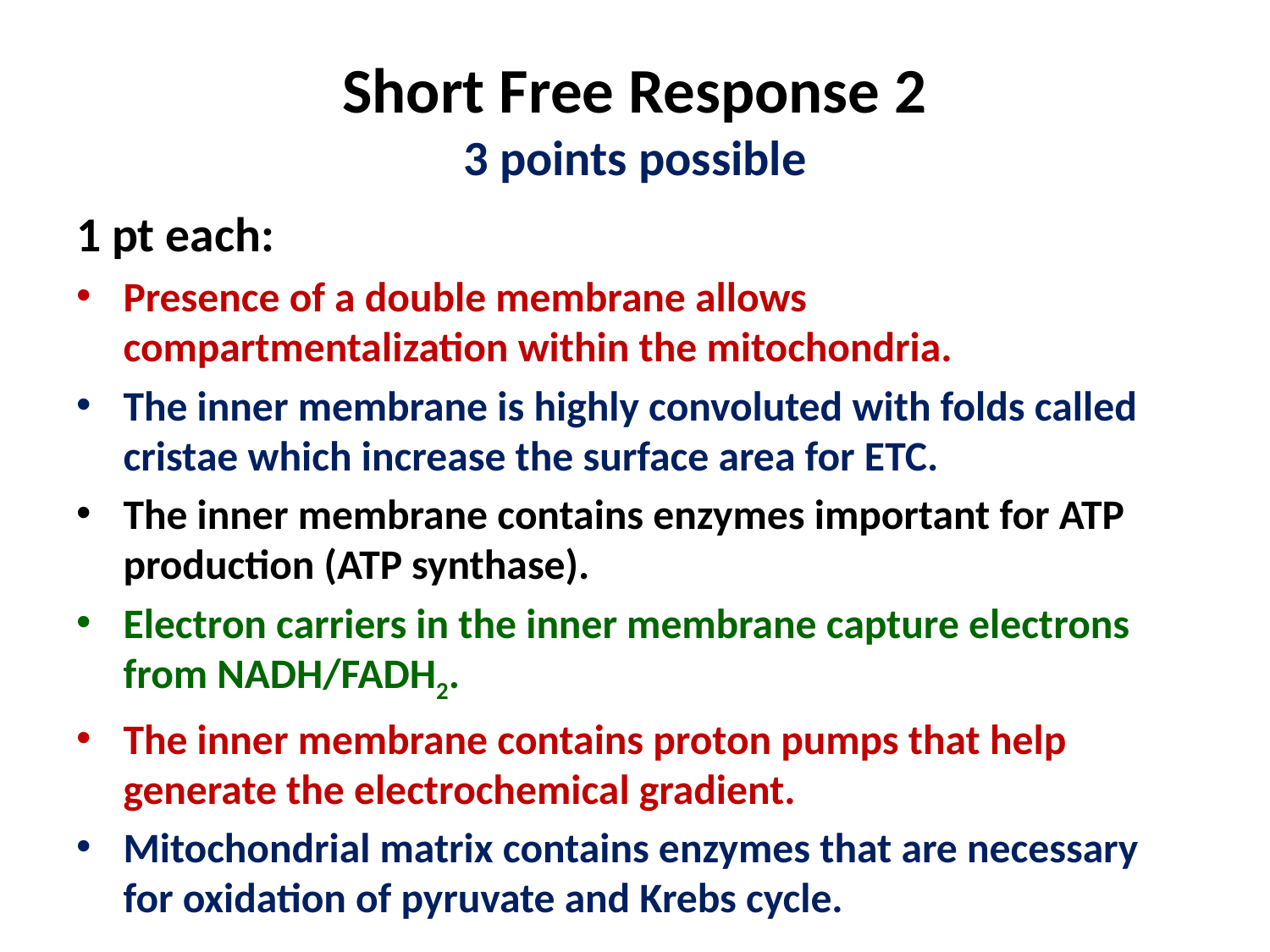

# Short Free Response 2 3 points possible
1 pt each:
Presence of a double membrane allows compartmentalization within the mitochondria.
The inner membrane is highly convoluted with folds called cristae which increase the surface area for ETC.
The inner membrane contains enzymes important for ATP production (ATP synthase).
Electron carriers in the inner membrane capture electrons from NADH/FADH2.
The inner membrane contains proton pumps that help generate the electrochemical gradient.
Mitochondrial matrix contains enzymes that are necessary for oxidation of pyruvate and Krebs cycle.